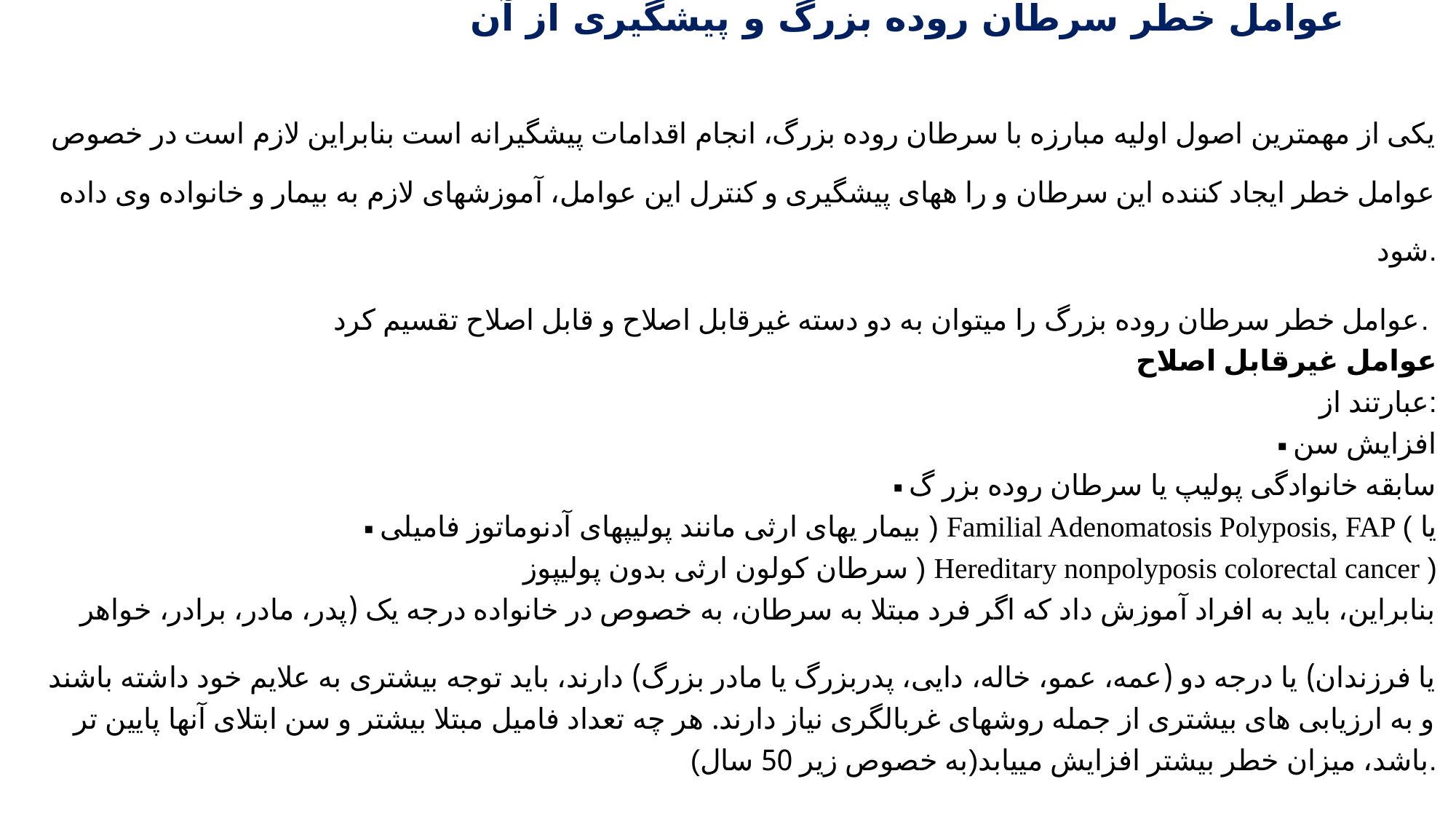

# عوامل خطر سرطان روده بزرگ و پیشگیری از آن
یکی از مهمترین اصول اولیه مبارزه با سرطان روده بزرگ، انجام اقدامات پیشگیرانه است بنابراین لازم است در خصوص عوامل خطر ایجاد کننده این سرطان و را ههای پیشگیری و کنترل این عوامل، آموزشهای لازم به بیمار و خانواده وی داده شود.
عوامل خطر سرطان روده بزرگ را میتوان به دو دسته غیرقابل اصلاح و قابل اصلاح تقسیم کرد.
عوامل غیرقابل اصلاح
عبارتند از:
▪ افزایش سن
▪ سابقه خانوادگی پولیپ یا سرطان روده بزر گ
▪ بیمار یهای ارثی مانند پولیپهای آدنوماتوز فامیلی ) Familial Adenomatosis Polyposis, FAP ( یا
سرطان کولون ارثی بدون پولیپوز ) Hereditary nonpolyposis colorectal cancer )
بنابراین، باید به افراد آموزش داد که اگر فرد مبتلا به سرطان، به خصوص در خانواده درجه یک (پدر، مادر، برادر، خواهره پیشگیری، تشخیص زودهنگام و غربالگری سرطان روده بزر گ
یا فرزندان) یا درجه دو (عمه، عمو، خاله، دایی، پدربزرگ یا مادر بزرگ) دارند، باید توجه بیشتری به علایم خود داشته باشند
و به ارزیابی های بیشتری از جمله روشهای غربالگری نیاز دارند. هر چه تعداد فامیل مبتلا بیشتر و سن ابتلای آنها پایین تر
(به خصوص زیر 50 سال)باشد، میزان خطر بیشتر افزایش مییابد.